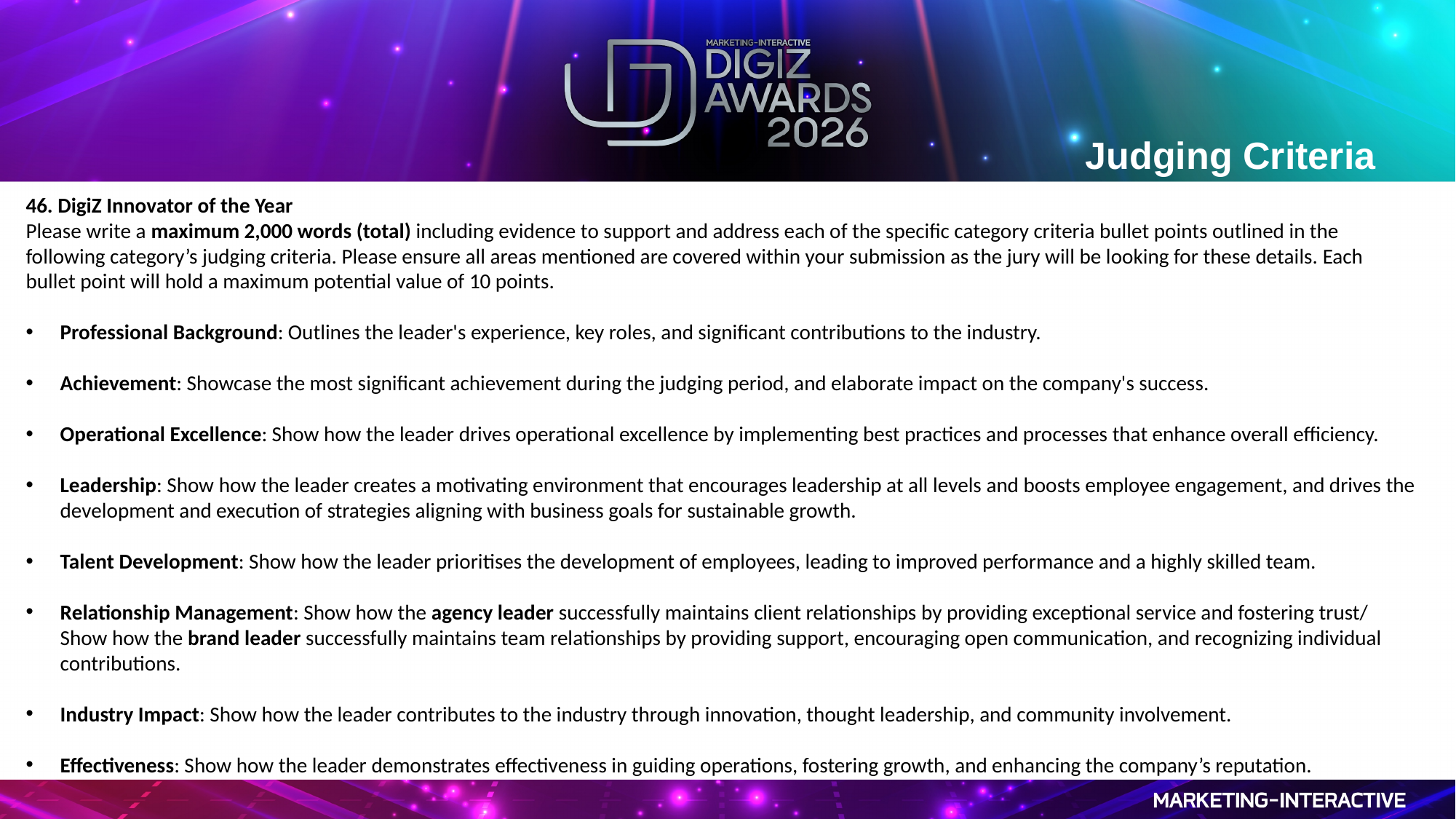

Judging Criteria
46. DigiZ Innovator of the Year
Please write a maximum 2,000 words (total) including evidence to support and address each of the specific category criteria bullet points outlined in the following category’s judging criteria. Please ensure all areas mentioned are covered within your submission as the jury will be looking for these details. Each bullet point will hold a maximum potential value of 10 points.

Professional Background: Outlines the leader's experience, key roles, and significant contributions to the industry.

Achievement: Showcase the most significant achievement during the judging period, and elaborate impact on the company's success.

Operational Excellence: Show how the leader drives operational excellence by implementing best practices and processes that enhance overall efficiency.

Leadership: Show how the leader creates a motivating environment that encourages leadership at all levels and boosts employee engagement, and drives the development and execution of strategies aligning with business goals for sustainable growth.

Talent Development: Show how the leader prioritises the development of employees, leading to improved performance and a highly skilled team.

Relationship Management: Show how the agency leader successfully maintains client relationships by providing exceptional service and fostering trust/ Show how the brand leader successfully maintains team relationships by providing support, encouraging open communication, and recognizing individual contributions.

Industry Impact: Show how the leader contributes to the industry through innovation, thought leadership, and community involvement.

Effectiveness: Show how the leader demonstrates effectiveness in guiding operations, fostering growth, and enhancing the company’s reputation.